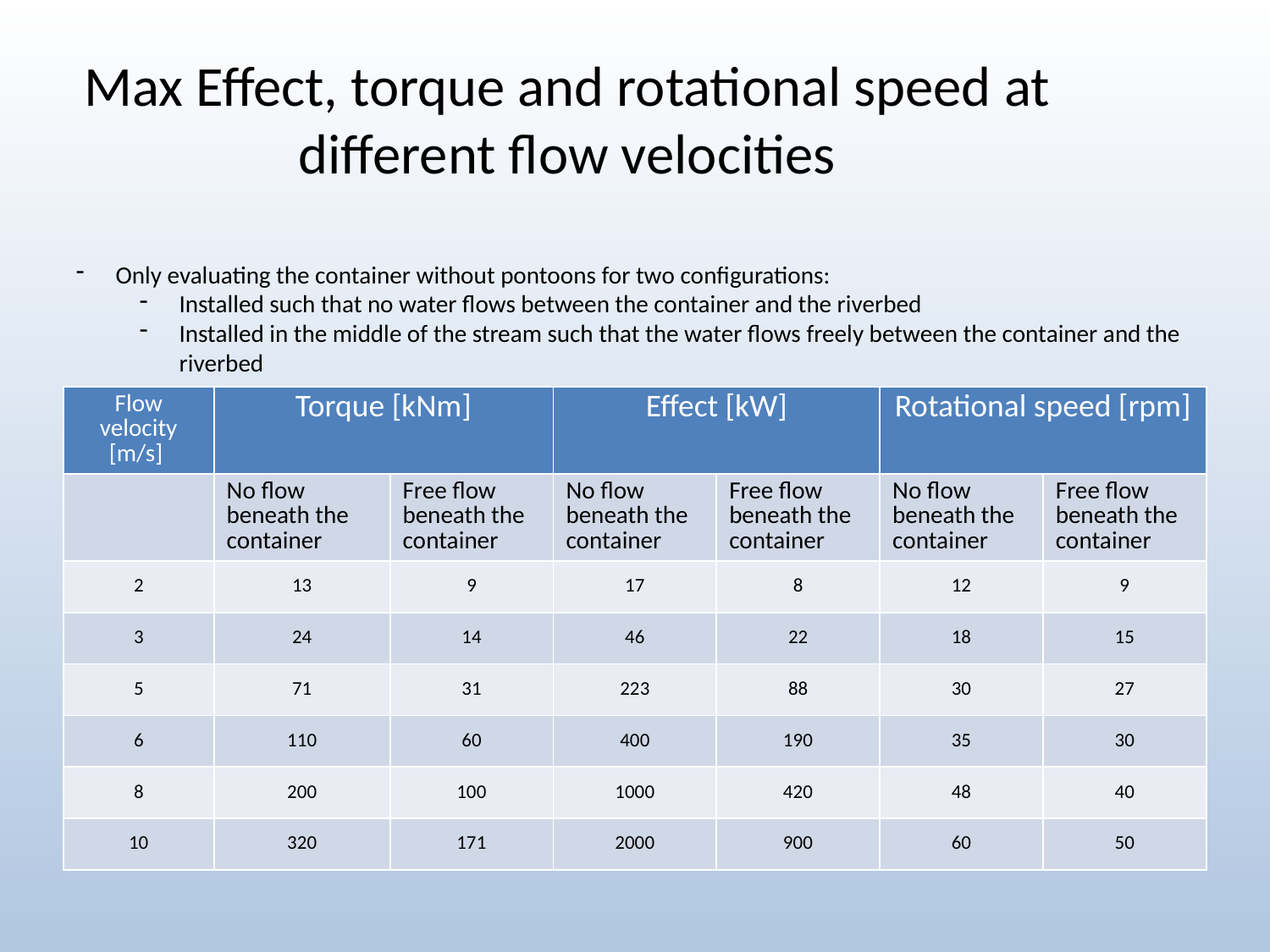

# Max Effect, torque and rotational speed at different flow velocities
Only evaluating the container without pontoons for two configurations:
Installed such that no water flows between the container and the riverbed
Installed in the middle of the stream such that the water flows freely between the container and the riverbed
| Flow velocity [m/s] | Torque [kNm] |  | Effect [kW] |  | Rotational speed [rpm] |  |
| --- | --- | --- | --- | --- | --- | --- |
|  | No flow beneath the container | Free flow beneath the container | No flow beneath the container | Free flow beneath the container | No flow beneath the container | Free flow beneath the container |
| 2 | 13 | 9 | 17 | 8 | 12 | 9 |
| 3 | 24 | 14 | 46 | 22 | 18 | 15 |
| 5 | 71 | 31 | 223 | 88 | 30 | 27 |
| 6 | 110 | 60 | 400 | 190 | 35 | 30 |
| 8 | 200 | 100 | 1000 | 420 | 48 | 40 |
| 10 | 320 | 171 | 2000 | 900 | 60 | 50 |